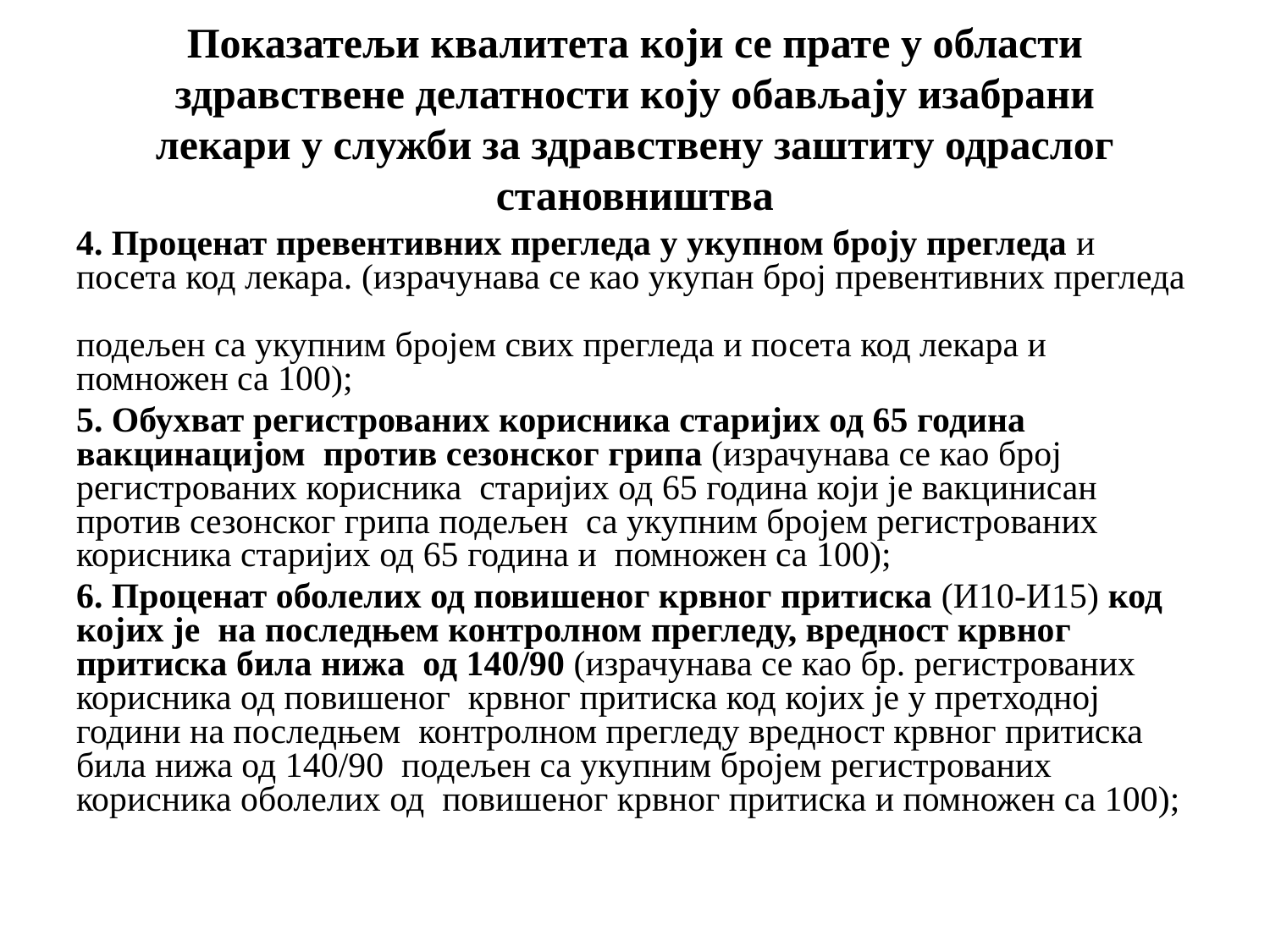

# Показатељи квалитета који се прате у области здравствене делатности коју обављају изабрани лекари у служби за здравствену заштиту одраслог становништва
4. Проценат превентивних прегледа у укупном броју прегледа и посета код лекара. (израчунава се као укупан број превентивних прегледа
подељен са укупним бројем свих прегледа и посета код лекара и
помножен са 100);
5. Обухват регистрованих корисника старијих од 65 година вакцинацијом  против сезонског грипа (израчунава се као број регистрованих корисника  старијих од 65 година који је вакцинисан против сезонског грипа подељен  са укупним бројем регистрованих корисника старијих од 65 година и  помножен са 100);
6. Проценат оболелих од повишеног крвног притиска (И10-И15) код којих је  на последњем контролном прегледу, вредност крвног притиска била нижа  од 140/90 (израчунава се као бр. регистрованих корисника од повишеног  крвног притиска код којих је у претходној години на последњем  контролном прегледу вредност крвног притиска била нижа од 140/90  подељен са укупним бројем регистрованих корисника оболелих од  повишеног крвног притиска и помножен са 100);